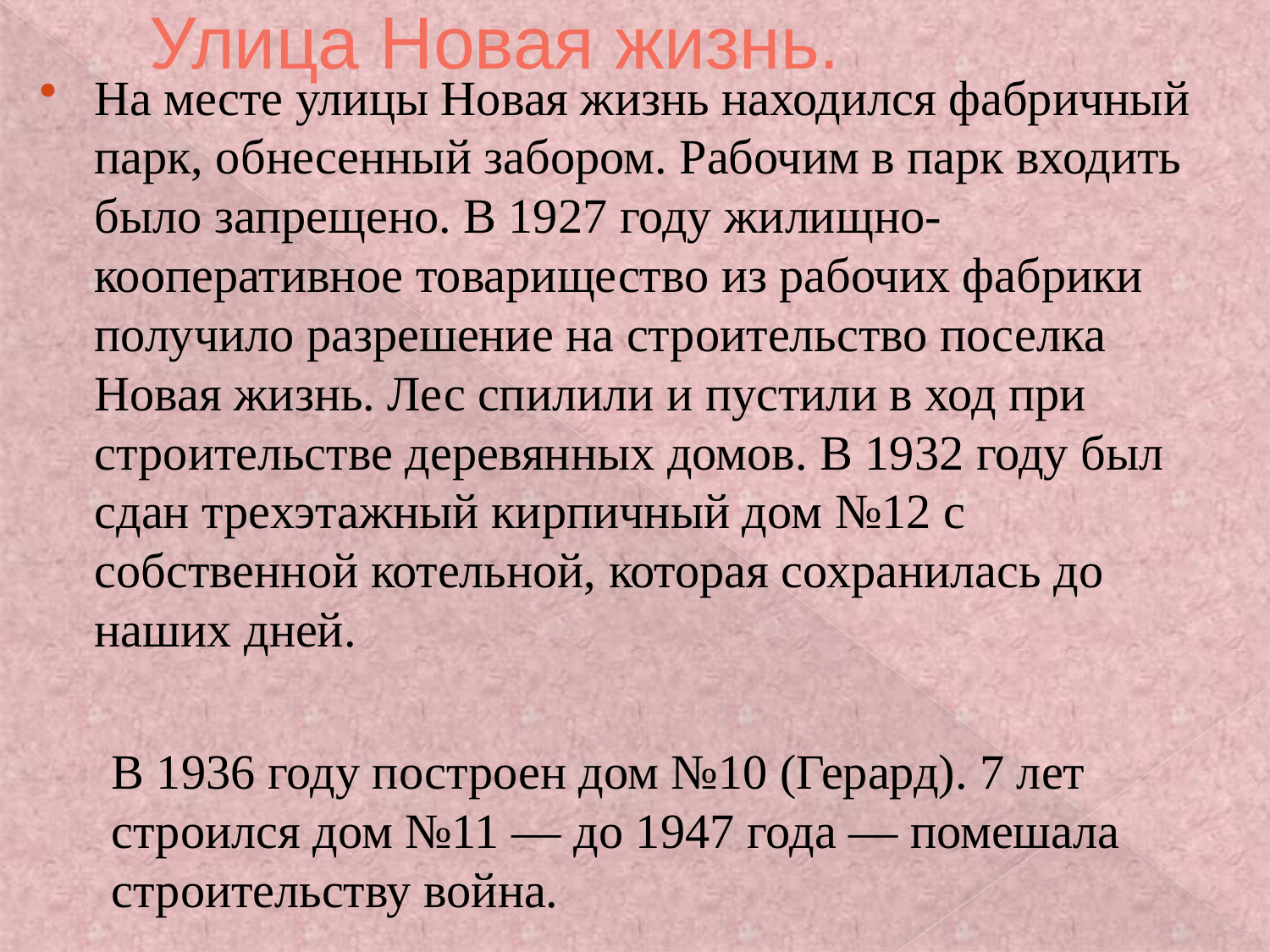

# Улица Новая жизнь.
На месте улицы Новая жизнь находился фабричный парк, обнесенный забором. Рабочим в парк входить было запрещено. В 1927 году жилищно-кооперативное товарищество из рабочих фабрики получило разрешение на строительство поселка Новая жизнь. Лес спилили и пустили в ход при строительстве деревянных домов. В 1932 году был сдан трехэтажный кирпичный дом №12 с собственной котельной, которая сохранилась до наших дней.
В 1936 году построен дом №10 (Герард). 7 лет строился дом №11 — до 1947 года — помешала строительству война.